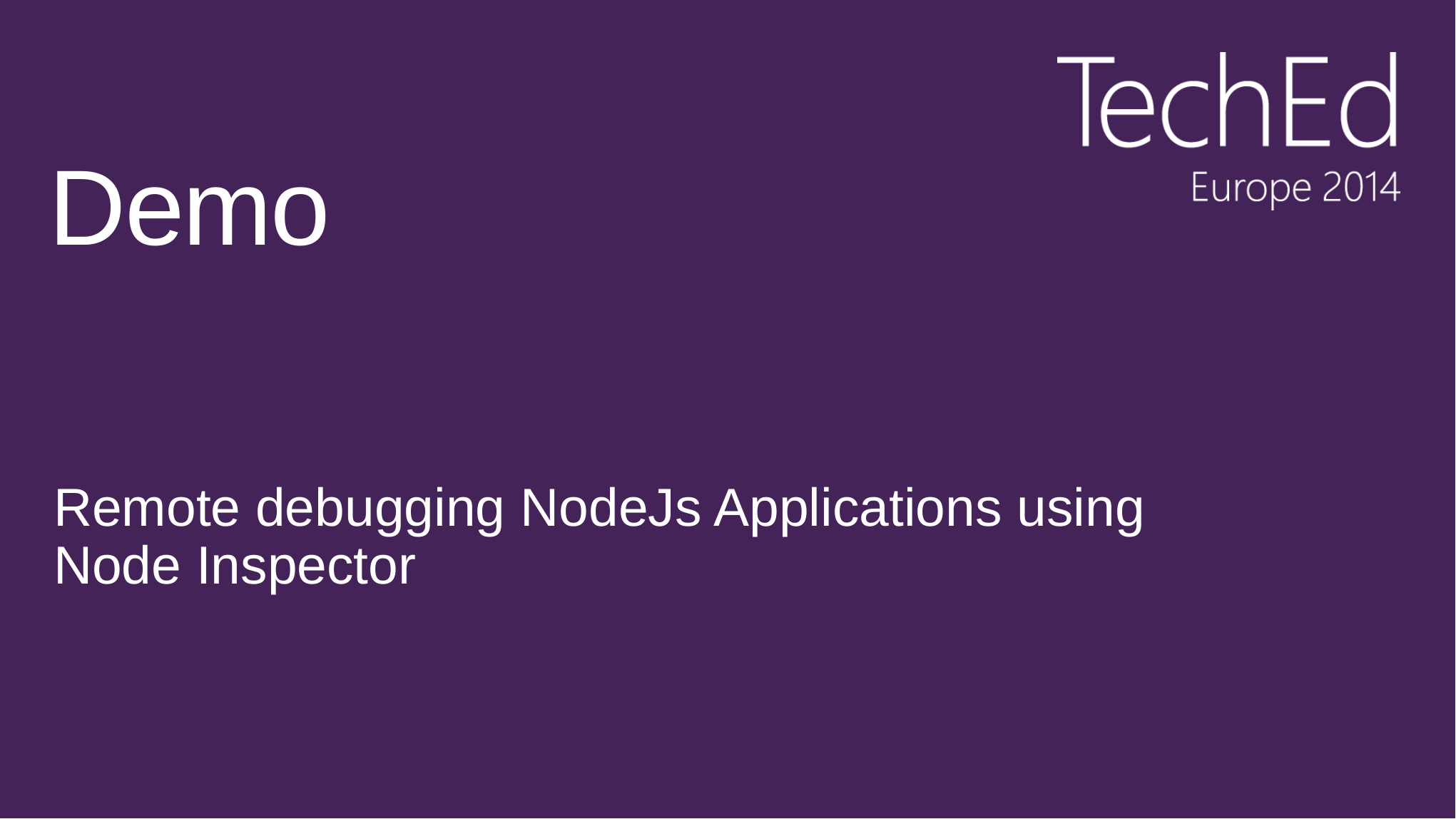

# Demo
Remote debugging NodeJs Applications using Node Inspector